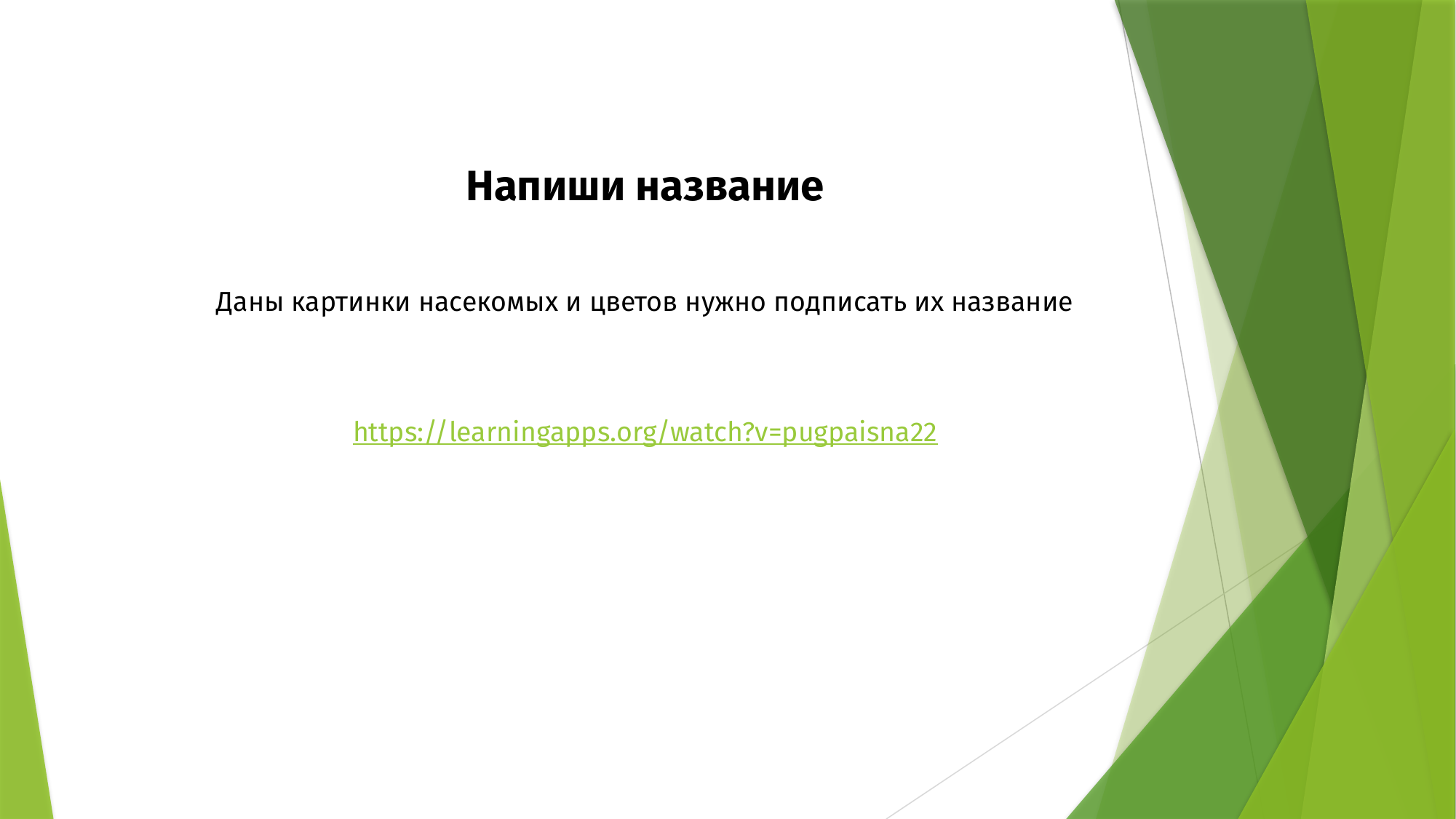

Напиши название
Даны картинки насекомых и цветов нужно подписать их название
https://learningapps.org/watch?v=pugpaisna22